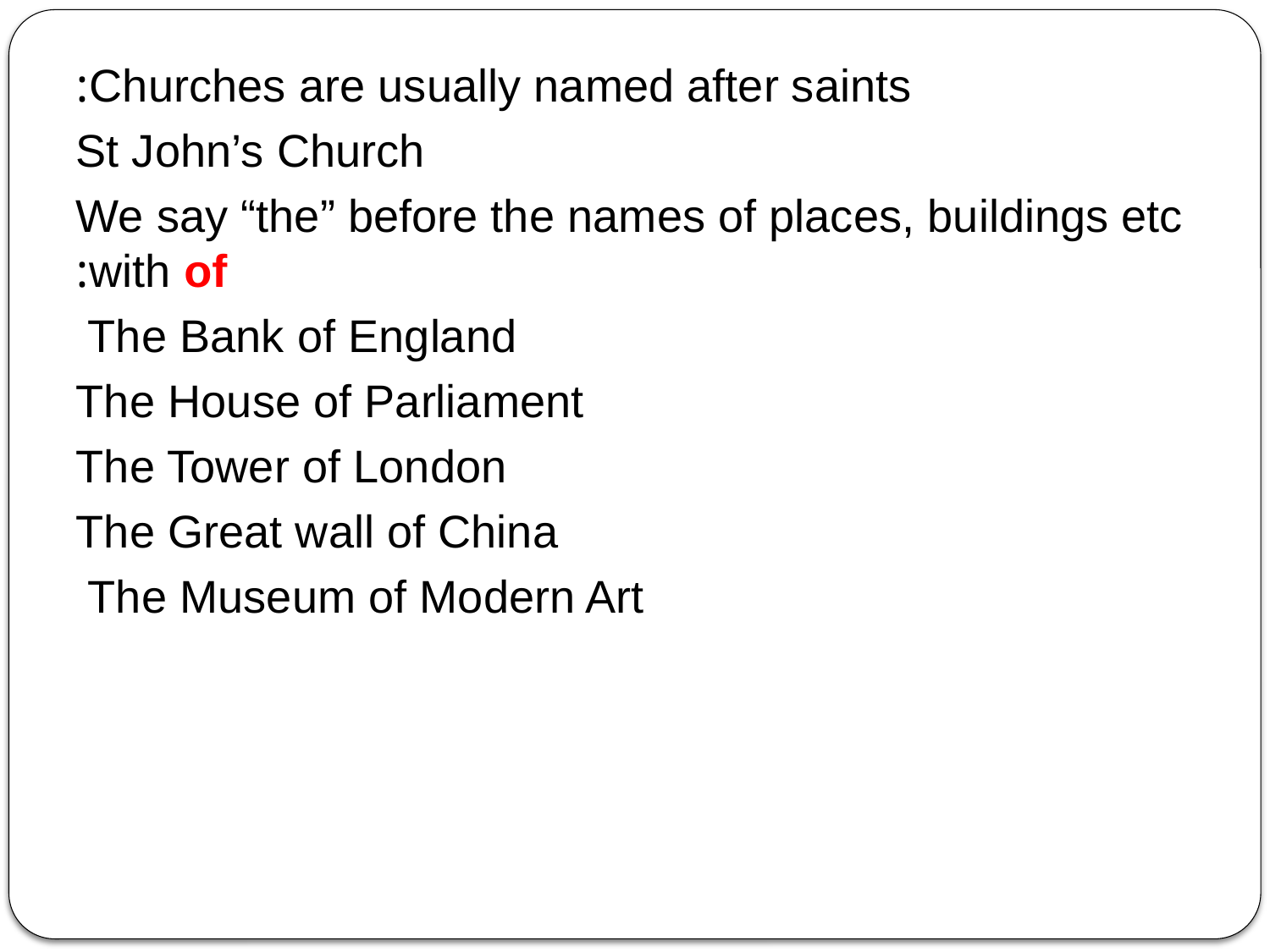

Churches are usually named after saints:
St John’s Church
We say “the” before the names of places, buildings etc with of:
The Bank of England
The House of Parliament
The Tower of London
The Great wall of China
The Museum of Modern Art